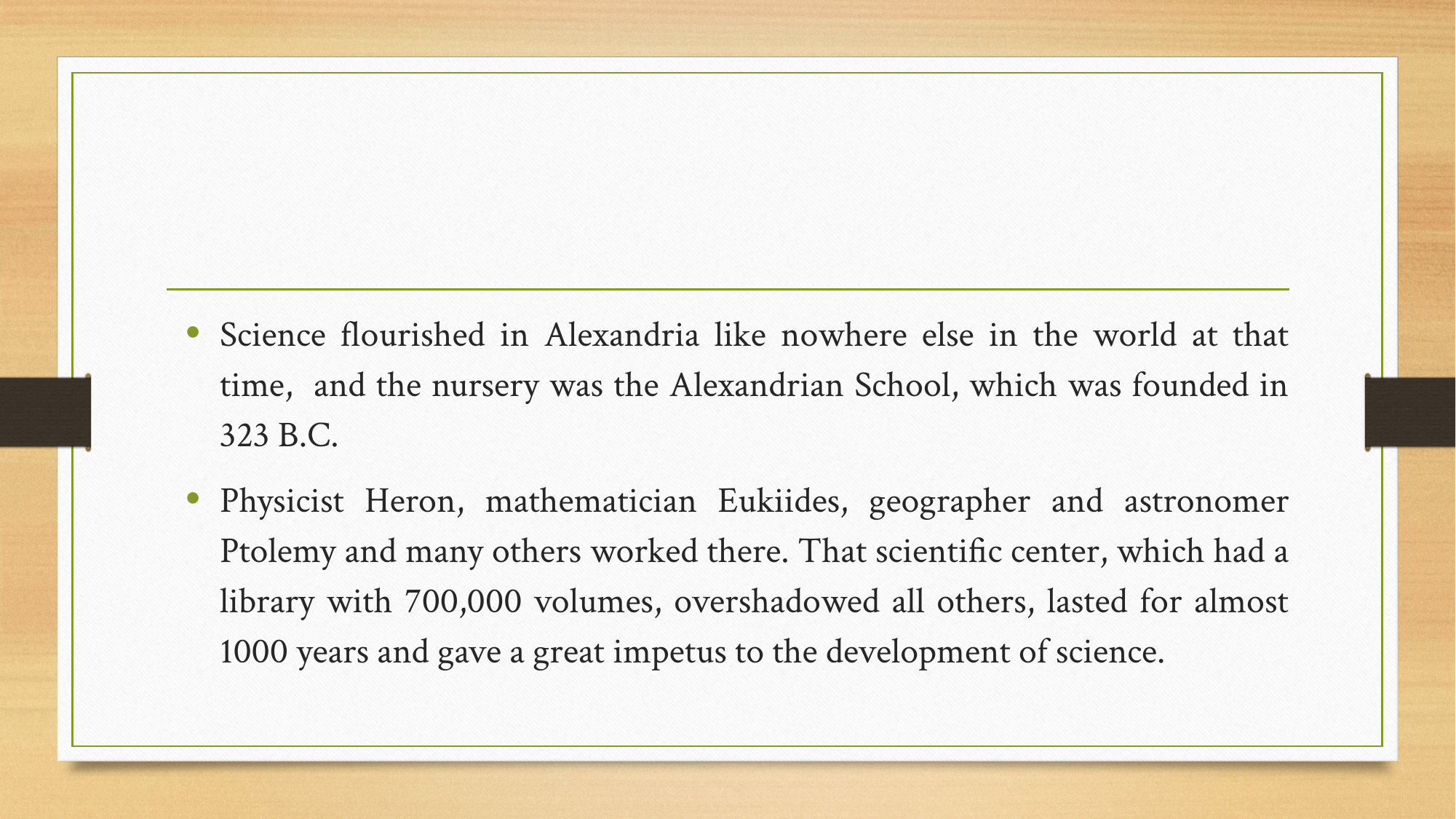

Science flourished in Alexandria like nowhere else in the world at that time,  and the nursery was the Alexandrian School, which was founded in 323 B.C.
Physicist Heron, mathematician Eukiides, geographer and astronomer Ptolemy and many others worked there. That scientific center, which had a library with 700,000 volumes, overshadowed all others, lasted for almost 1000 years and gave a great impetus to the development of science.